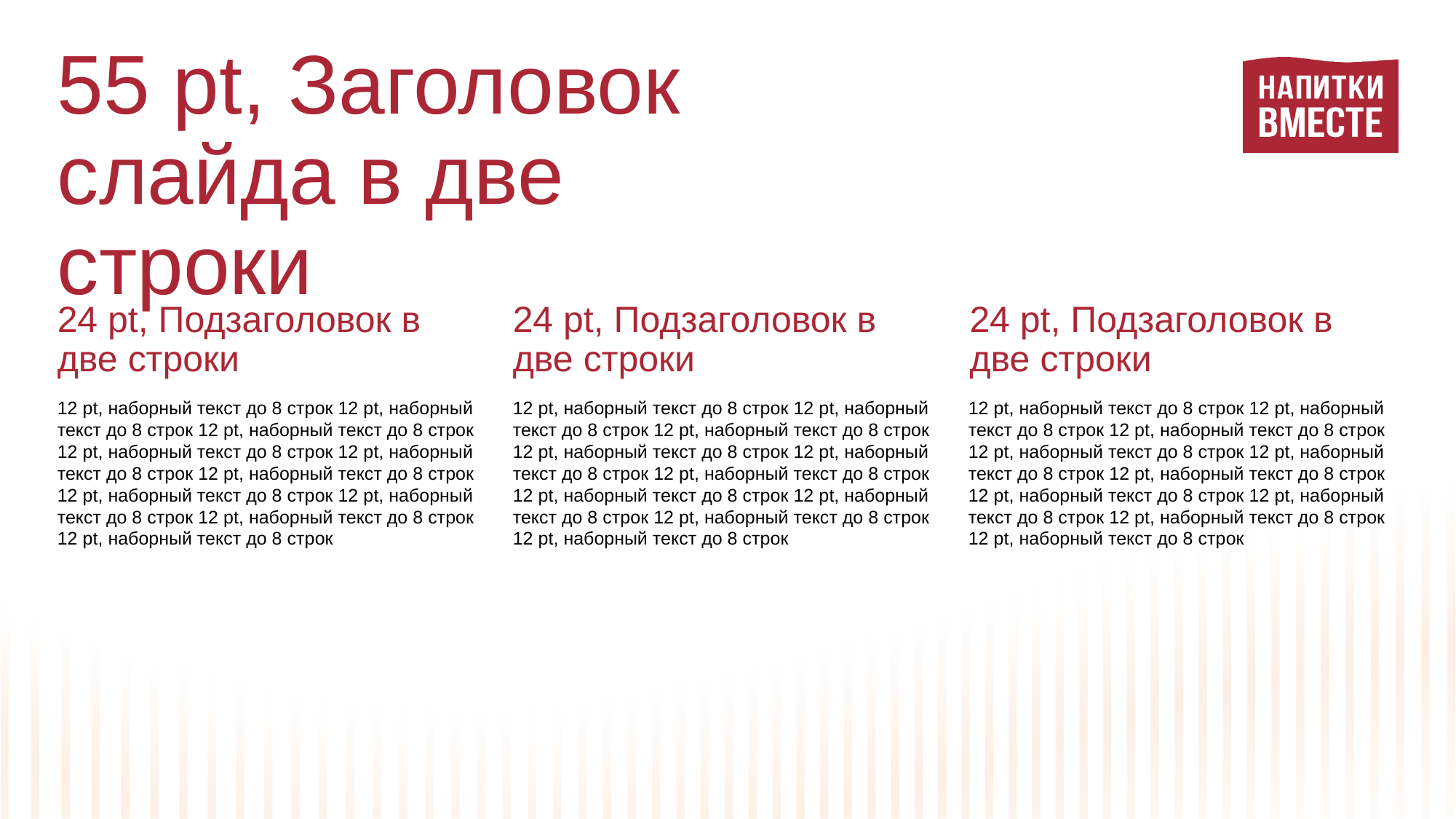

55 pt, Заголовок слайда в две строки
24 pt, Подзаголовок в две строки
24 pt, Подзаголовок в две строки
24 pt, Подзаголовок в две строки
12 pt, наборный текст до 8 строк 12 pt, наборный текст до 8 строк 12 pt, наборный текст до 8 строк 12 pt, наборный текст до 8 строк 12 pt, наборный текст до 8 строк 12 pt, наборный текст до 8 строк 12 pt, наборный текст до 8 строк 12 pt, наборный текст до 8 строк 12 pt, наборный текст до 8 строк 12 pt, наборный текст до 8 строк
12 pt, наборный текст до 8 строк 12 pt, наборный текст до 8 строк 12 pt, наборный текст до 8 строк 12 pt, наборный текст до 8 строк 12 pt, наборный текст до 8 строк 12 pt, наборный текст до 8 строк 12 pt, наборный текст до 8 строк 12 pt, наборный текст до 8 строк 12 pt, наборный текст до 8 строк 12 pt, наборный текст до 8 строк
12 pt, наборный текст до 8 строк 12 pt, наборный текст до 8 строк 12 pt, наборный текст до 8 строк 12 pt, наборный текст до 8 строк 12 pt, наборный текст до 8 строк 12 pt, наборный текст до 8 строк 12 pt, наборный текст до 8 строк 12 pt, наборный текст до 8 строк 12 pt, наборный текст до 8 строк 12 pt, наборный текст до 8 строк